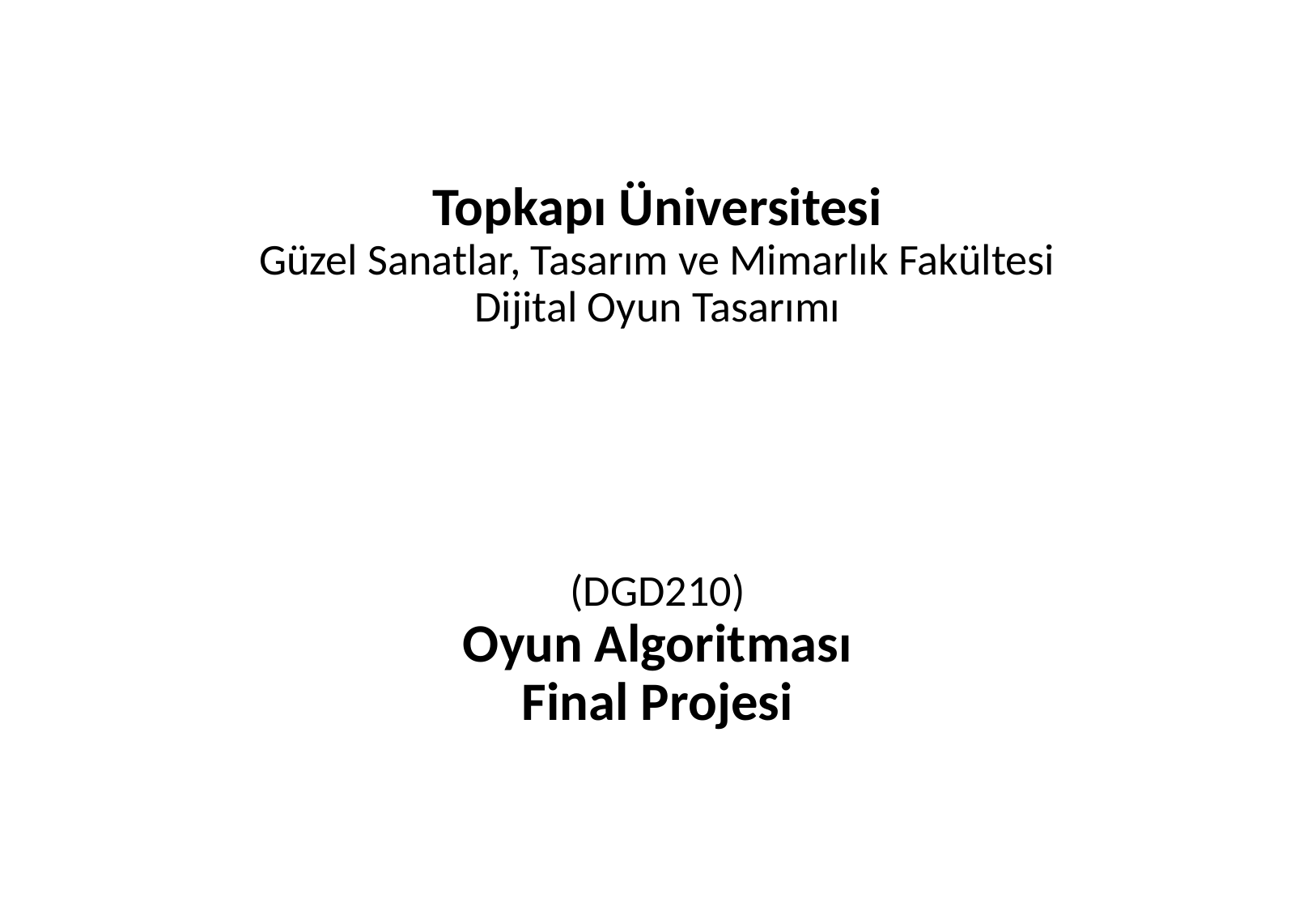

# Topkapı Üniversitesi Güzel Sanatlar, Tasarım ve Mimarlık Fakültesi Dijital Oyun Tasarımı (DGD210) Oyun Algoritması Final Projesi